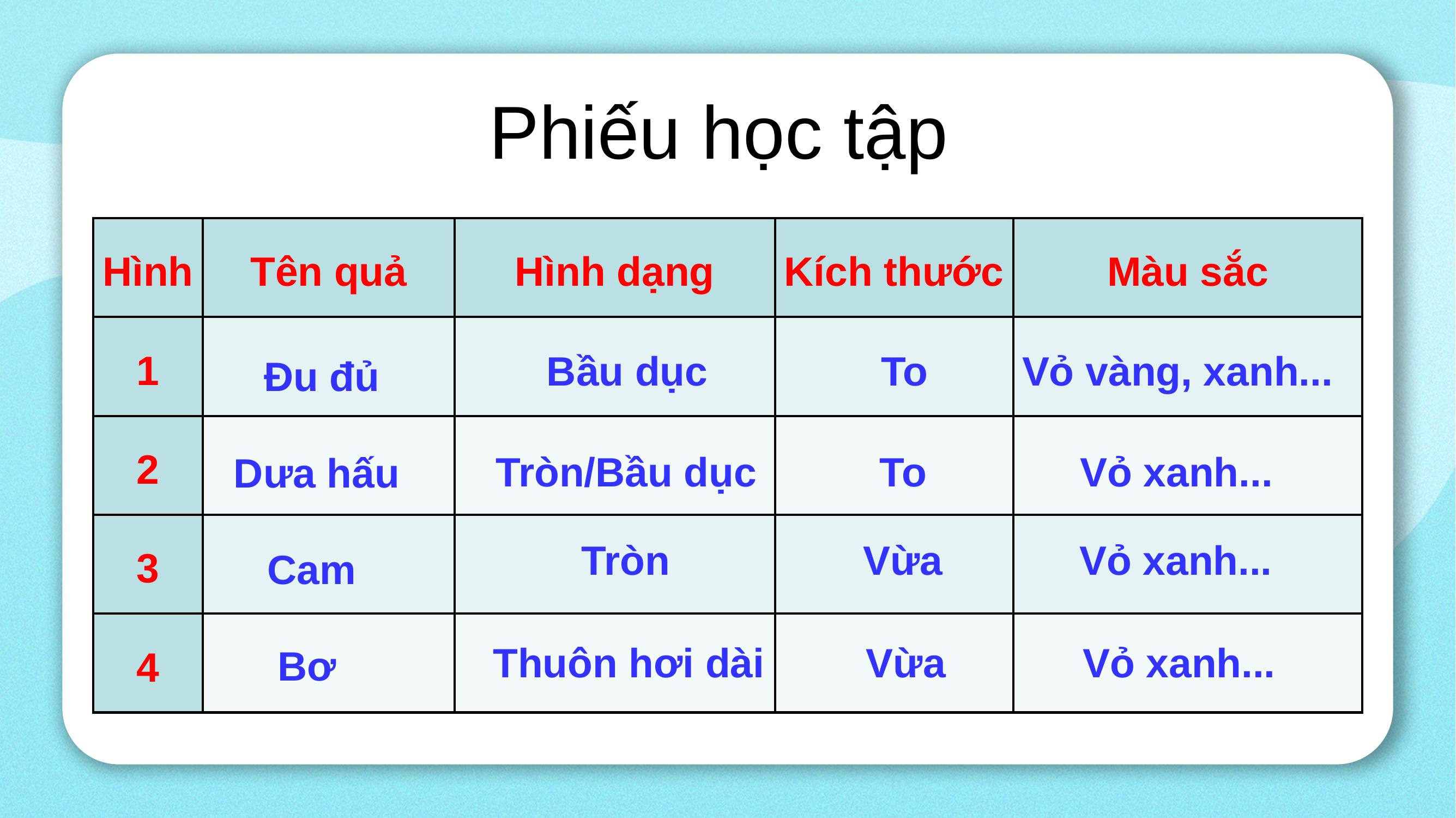

Phiếu học tập
| Hình | Tên quả | Hình dạng | Kích thước | Màu sắc |
| --- | --- | --- | --- | --- |
| 1 |  |  |  |  |
| 2 |  |  |  |  |
| 3 |  |  |  |  |
| 4 |  |  |  |  |
Bầu dục
To
Vỏ vàng, xanh...
Đu đủ
Tròn/Bầu dục
To
Vỏ xanh...
Dưa hấu
Tròn
Vừa
Vỏ xanh...
Cam
Thuôn hơi dài
Vừa
Vỏ xanh...
Bơ